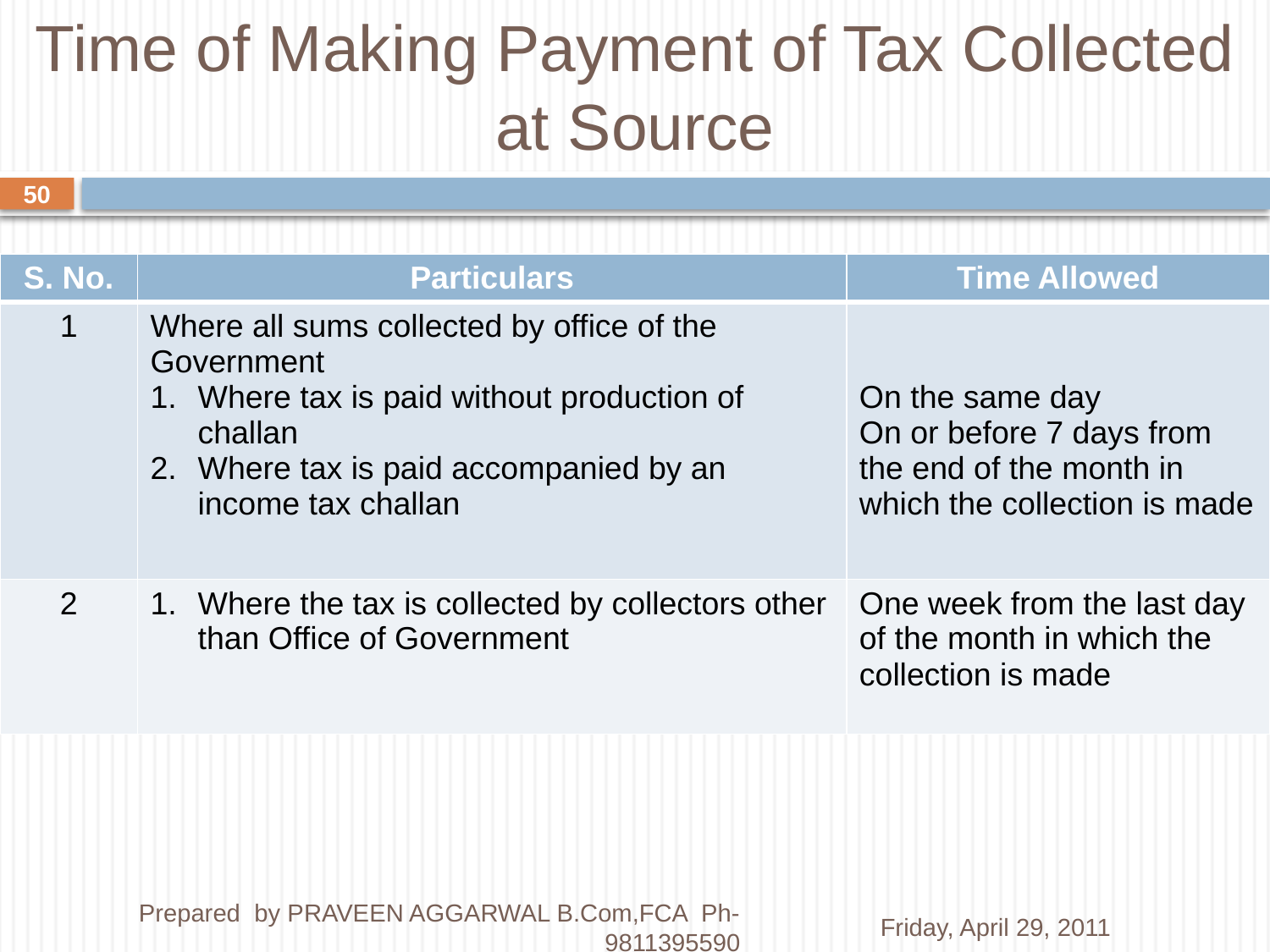

# Time of Making Payment of Tax Collected at Source
50
| S. No. | Particulars | Time Allowed |
| --- | --- | --- |
| 1 | Where all sums collected by office of the Government Where tax is paid without production of challan Where tax is paid accompanied by an income tax challan | On the same day On or before 7 days from the end of the month in which the collection is made |
| 2 | Where the tax is collected by collectors other than Office of Government | One week from the last day of the month in which the collection is made |
Prepared  by PRAVEEN AGGARWAL B.Com,FCA  Ph-9811395590
Friday, April 29, 2011